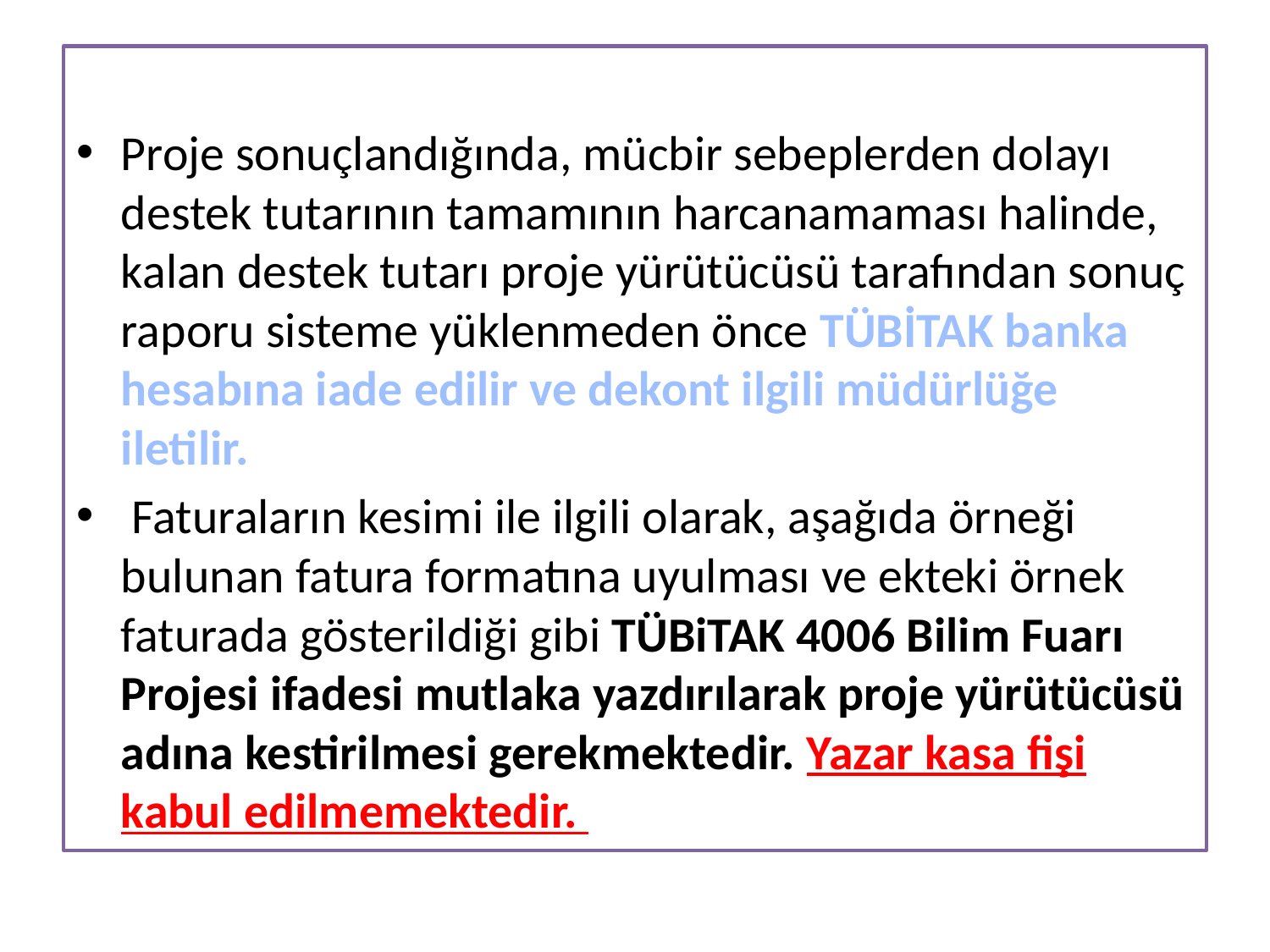

#

Proje sonuçlandığında, mücbir sebeplerden dolayı destek tutarının tamamının harcanamaması halinde, kalan destek tutarı proje yürütücüsü tarafından sonuç raporu sisteme yüklenmeden önce TÜBİTAK banka hesabına iade edilir ve dekont ilgili müdürlüğe iletilir.
 Faturaların kesimi ile ilgili olarak, aşağıda örneği bulunan fatura formatına uyulması ve ekteki örnek faturada gösterildiği gibi TÜBiTAK 4006 Bilim Fuarı Projesi ifadesi mutlaka yazdırılarak proje yürütücüsü adına kestirilmesi gerekmektedir. Yazar kasa fişi kabul edilmemektedir.